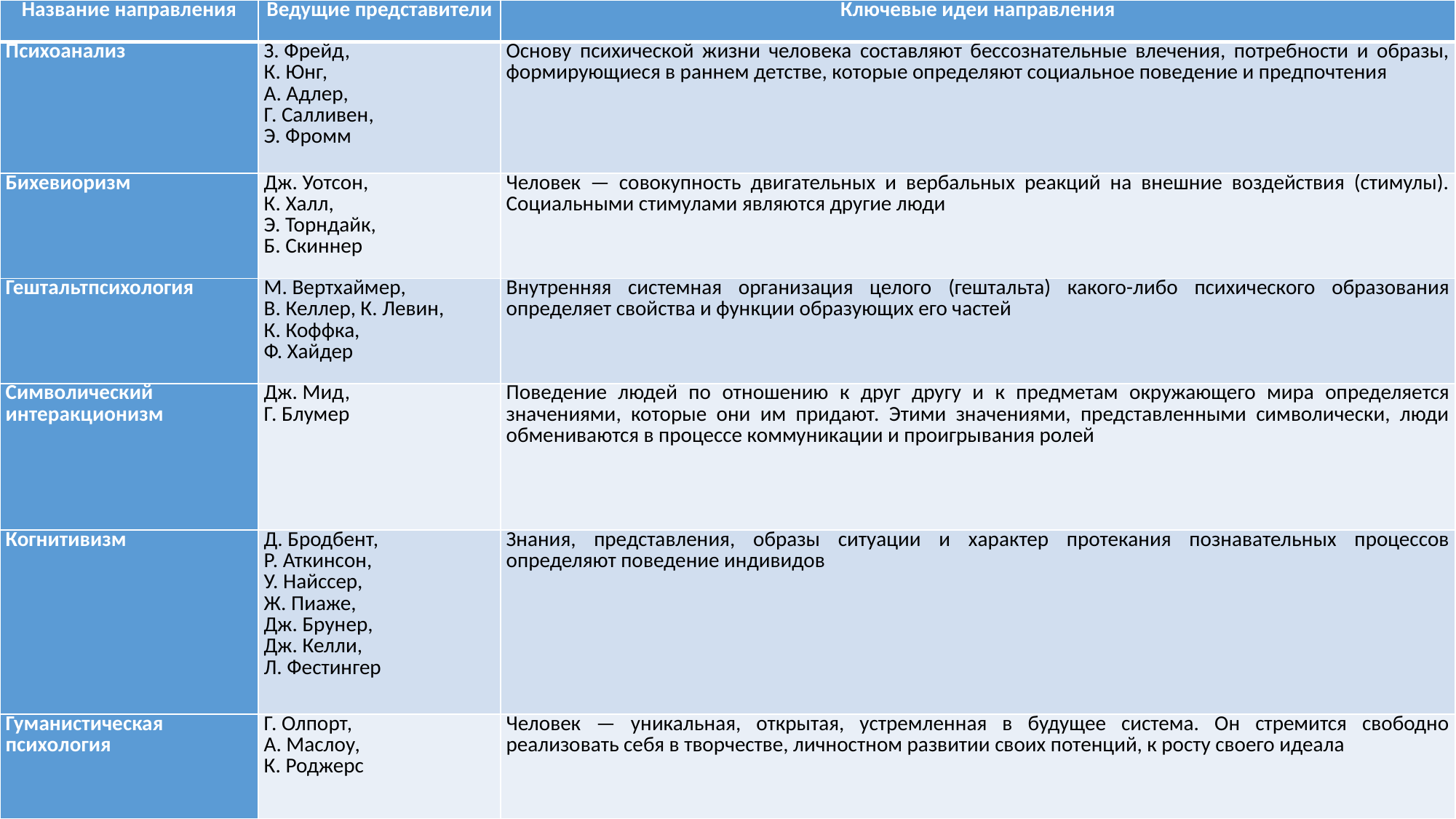

| Название направления | Ведущие представители | Ключевые идеи направления |
| --- | --- | --- |
| Психоанализ | З. Фрейд, К. Юнг, А. Адлер, Г. Салливен, Э. Фромм | Основу психической жизни человека составляют бессознательные влечения, потребности и образы, формирующиеся в раннем детстве, которые определяют социальное поведение и предпочтения |
| Бихевиоризм | Дж. Уотсон, К. Халл, Э. Торндайк, Б. Скиннер | Человек — совокупность двигательных и вербальных реакций на внешние воздействия (стимулы). Социальными стимулами являются другие люди |
| Гештальтпсихология | М. Вертхаймер, В. Келлер, К. Левин, К. Коффка, Ф. Хайдер | Внутренняя системная организация целого (гештальта) какого-либо психического образования определяет свойства и функции образующих его частей |
| Символический интеракционизм | Дж. Мид, Г. Блумер | Поведение людей по отношению к друг другу и к предметам окружающего мира определяется значениями, которые они им придают. Этими значениями, представленными символически, люди обмениваются в процессе коммуникации и проигрывания ролей |
| Когнитивизм | Д. Бродбент, Р. Аткинсон, У. Найссер, Ж. Пиаже, Дж. Брунер, Дж. Келли, Л. Фестингер | Знания, представления, образы ситуации и характер протекания познавательных процессов определяют поведение индивидов |
| Гуманистическая психология | Г. Олпорт, А. Маслоу, К. Роджерс | Человек — уникальная, открытая, устремленная в будущее система. Он стремится свободно реализовать себя в творчестве, личностном развитии своих потенций, к росту своего идеала |